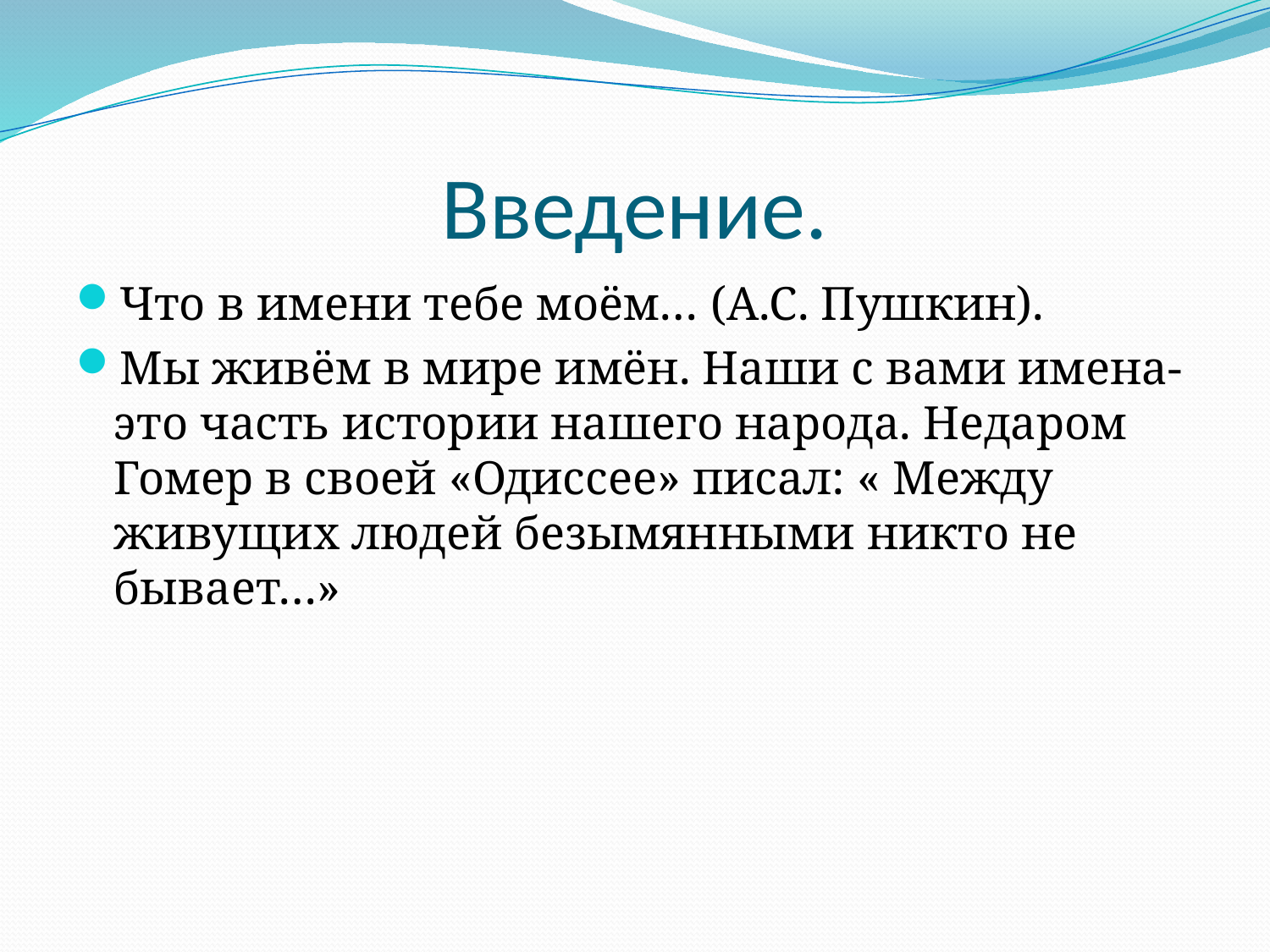

# Введение.
Что в имени тебе моём… (А.С. Пушкин).
Мы живём в мире имён. Наши с вами имена- это часть истории нашего народа. Недаром Гомер в своей «Одиссее» писал: « Между живущих людей безымянными никто не бывает…»